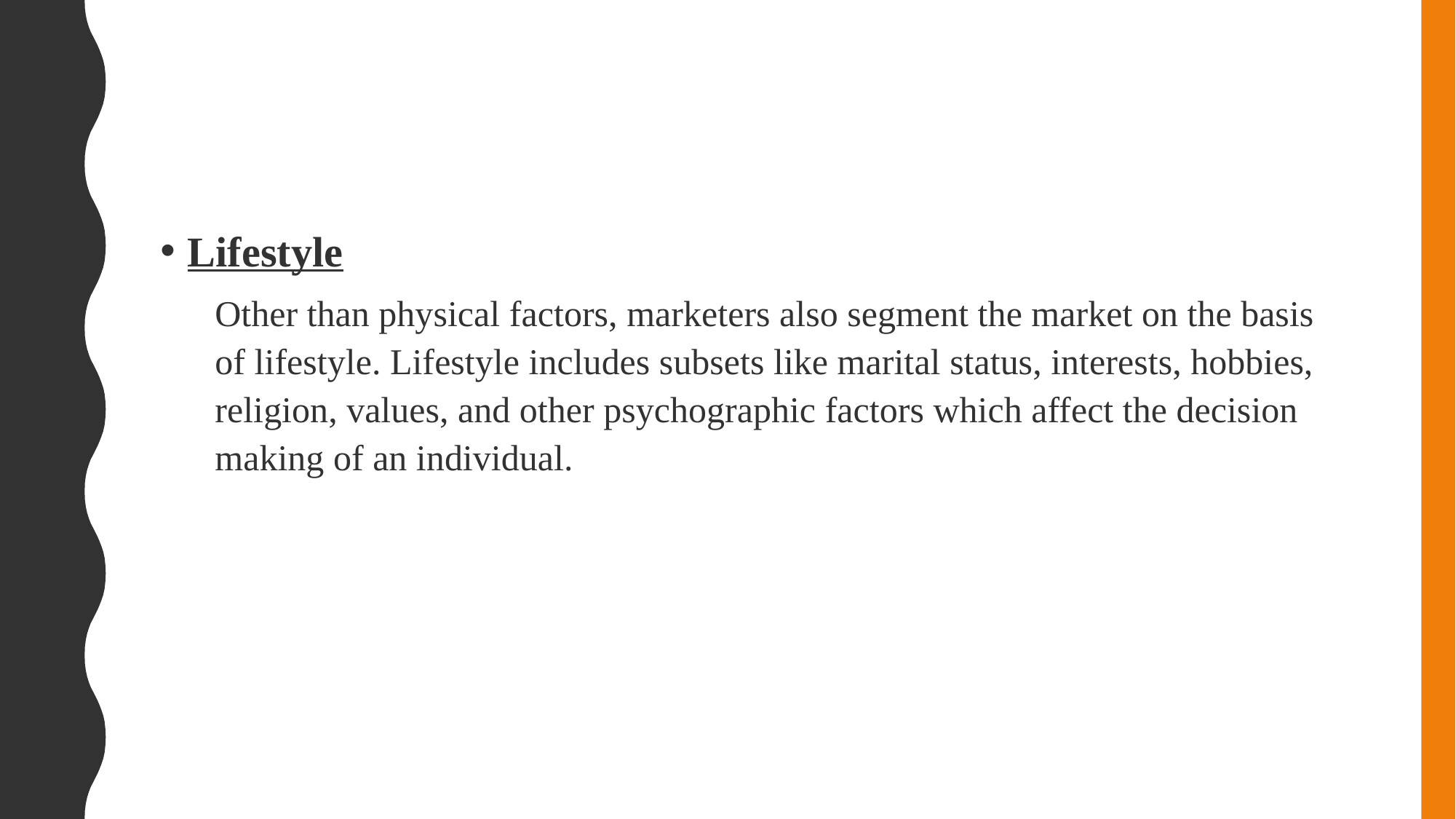

#
Lifestyle
Other than physical factors, marketers also segment the market on the basis of lifestyle. Lifestyle includes subsets like marital status, interests, hobbies, religion, values, and other psychographic factors which affect the decision making of an individual.